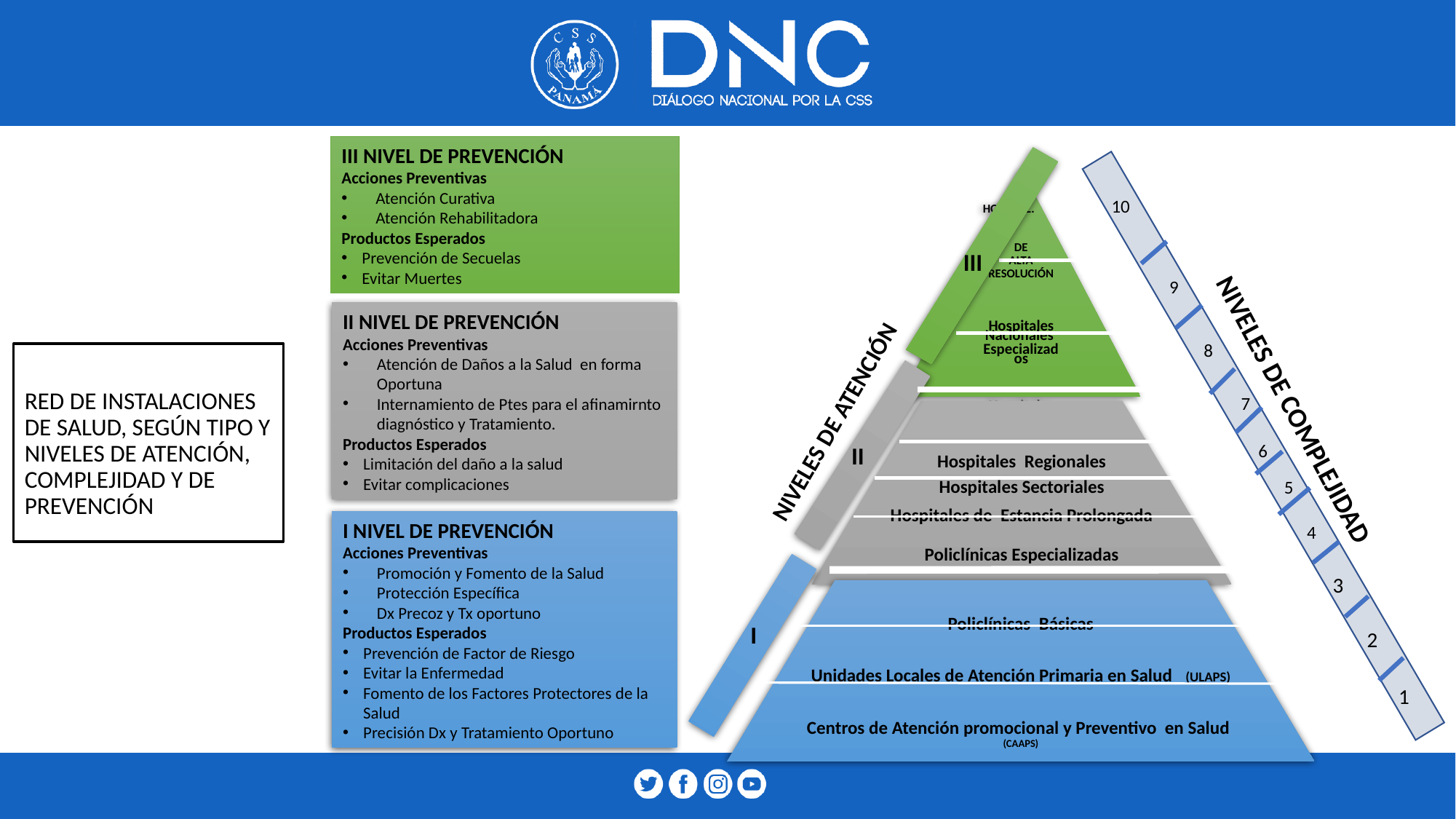

III

II

I

HOS. NAL.
 DE
ALTA RESOLUCIÓN

Hospitales Nacionales
Especializados

Hospitales Supra Regionales

Hospitales  Regionales
Hospitales Sectoriales
Hospitales de  Estancia Prolongada

Policlínicas Especializadas
Policlínicas  Básicas

Unidades Locales de Atención Primaria en Salud   (ULAPS)

Centros de Atención promocional y Preventivo  en Salud  (CAAPS)
10
9
8
7
NIVELES DE ATENCIÓN
6
5
4
3
2
1
III NIVEL DE PREVENCIÓN
Acciones Preventivas
Atención Curativa
Atención Rehabilitadora
Productos Esperados
Prevención de Secuelas
Evitar Muertes

II NIVEL DE PREVENCIÓN
Acciones Preventivas
Atención de Daños a la Salud  en forma Oportuna
Internamiento de Ptes para el afinamirnto diagnóstico y Tratamiento.
Productos Esperados
Limitación del daño a la salud
Evitar complicaciones
# RED DE INSTALACIONES DE SALUD, SEGÚN TIPO Y NIVELES DE ATENCIÓN, COMPLEJIDAD Y DE PREVENCIÓN
NIVELES DE COMPLEJIDAD
I NIVEL DE PREVENCIÓN
Acciones Preventivas
Promoción y Fomento de la Salud
Protección Específica
Dx Precoz y Tx oportuno
Productos Esperados
Prevención de Factor de Riesgo
Evitar la Enfermedad
Fomento de los Factores Protectores de la Salud
Precisión Dx y Tratamiento Oportuno